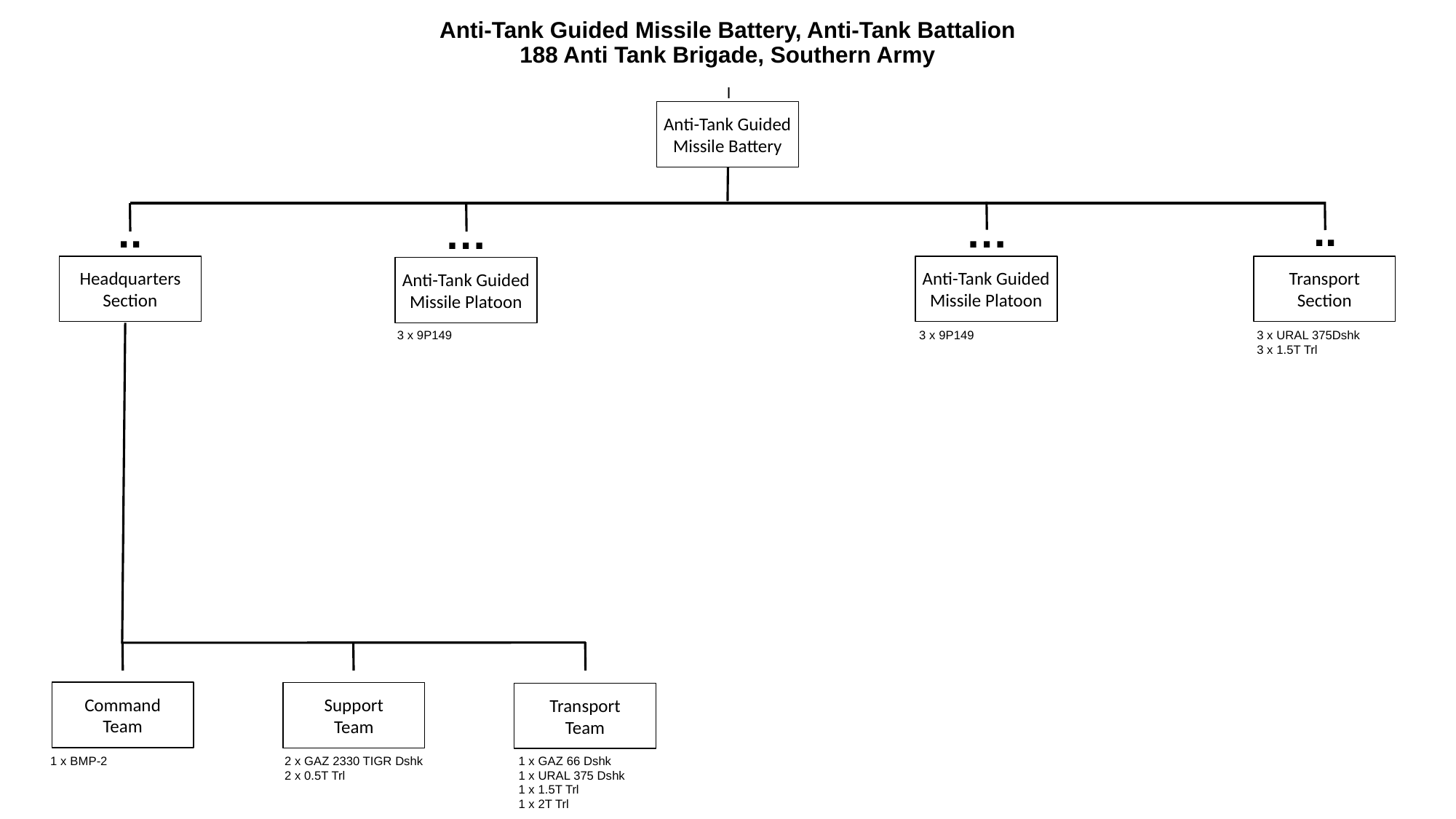

# Anti-Tank Guided Missile Battery, Anti-Tank Battalion 188 Anti Tank Brigade, Southern Army
I
Anti-Tank Guided Missile Battery
..
..
…
…
Headquarters
Section
Anti-Tank Guided Missile Platoon
Transport
Section
Anti-Tank Guided Missile Platoon
3 x 9P149
3 x 9P149
3 x URAL 375Dshk
3 x 1.5T Trl
Command
Team
Support
Team
Transport
Team
1 x BMP-2
2 x GAZ 2330 TIGR Dshk
2 x 0.5T Trl
1 x GAZ 66 Dshk
1 x URAL 375 Dshk
1 x 1.5T Trl
1 x 2T Trl